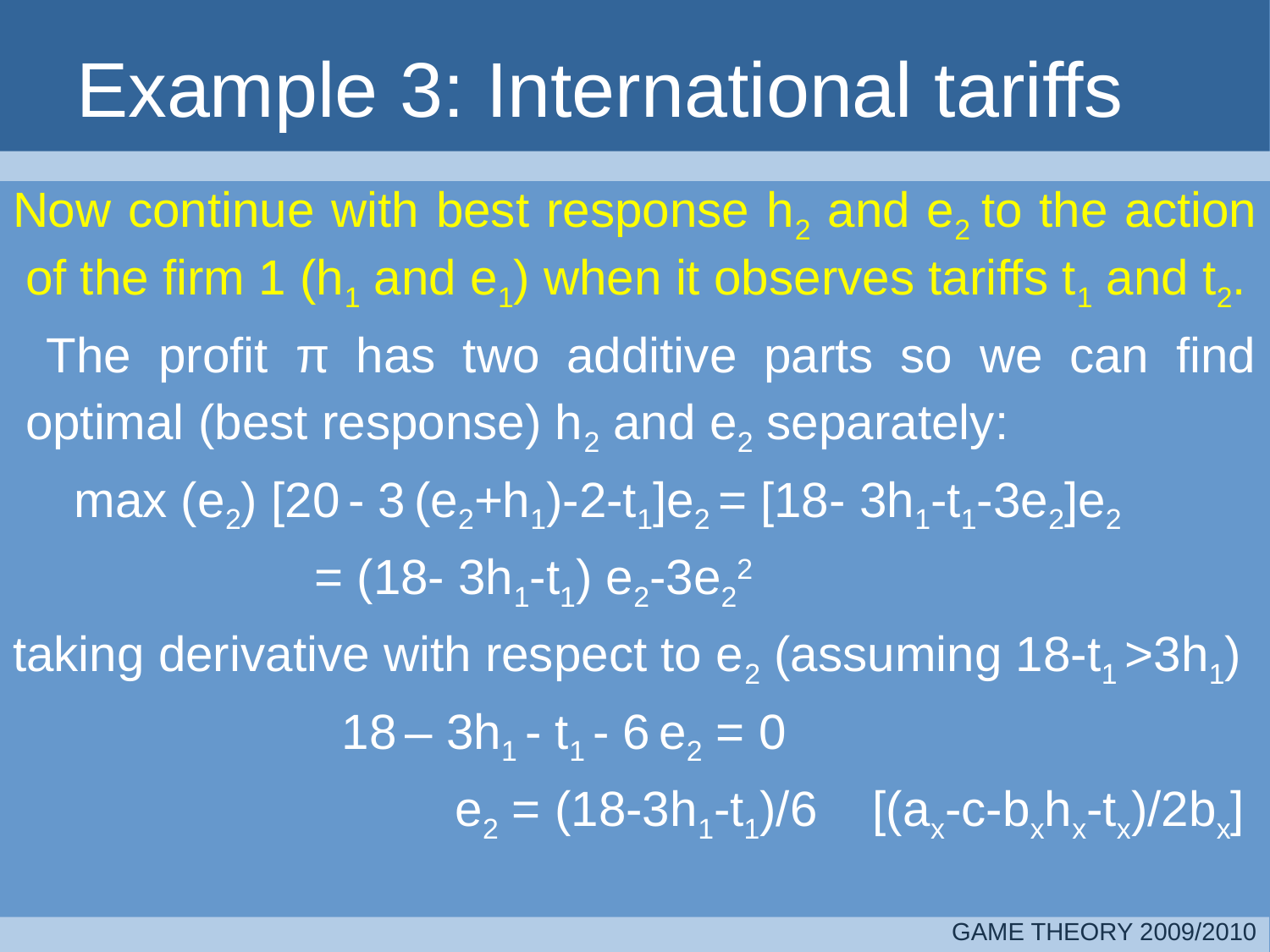

# Example 3: International tariffs
Now continue with best response h2 and e2 to the action of the firm 1 (h1 and e1) when it observes tariffs t1 and t2.
	 The profit π has two additive parts so we can find optimal (best response) h2 and e2 separately:
	 max (e2) [20 - 3 (e2+h1)-2-t1]e2 = [18- 3h1-t1-3e2]e2
			= (18- 3h1-t1) e2-3e22
taking derivative with respect to e2 (assuming 18-t1 >3h1)
 			  18 – 3h1 - t1 - 6 e2 = 0
				 e2 = (18-3h1-t1)/6    [(ax-c-bxhx-tx)/2bx]

GAME THEORY 2009/2010